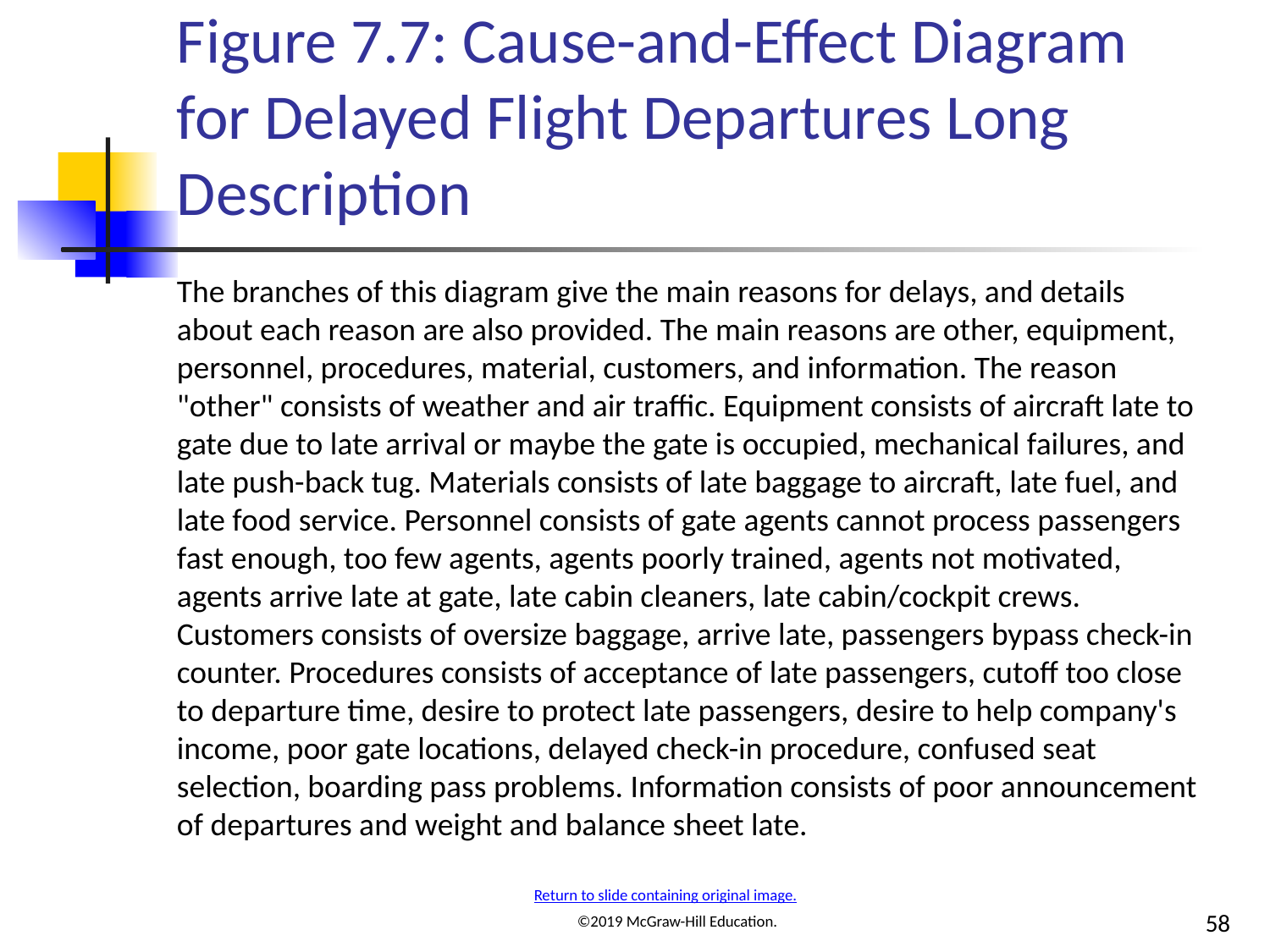

# Figure 7.7: Cause-and-Effect Diagram for Delayed Flight Departures Long Description
The branches of this diagram give the main reasons for delays, and details about each reason are also provided. The main reasons are other, equipment, personnel, procedures, material, customers, and information. The reason "other" consists of weather and air traffic. Equipment consists of aircraft late to gate due to late arrival or maybe the gate is occupied, mechanical failures, and late push-back tug. Materials consists of late baggage to aircraft, late fuel, and late food service. Personnel consists of gate agents cannot process passengers fast enough, too few agents, agents poorly trained, agents not motivated, agents arrive late at gate, late cabin cleaners, late cabin/cockpit crews. Customers consists of oversize baggage, arrive late, passengers bypass check-in counter. Procedures consists of acceptance of late passengers, cutoff too close to departure time, desire to protect late passengers, desire to help company's income, poor gate locations, delayed check-in procedure, confused seat selection, boarding pass problems. Information consists of poor announcement of departures and weight and balance sheet late.
Return to slide containing original image.